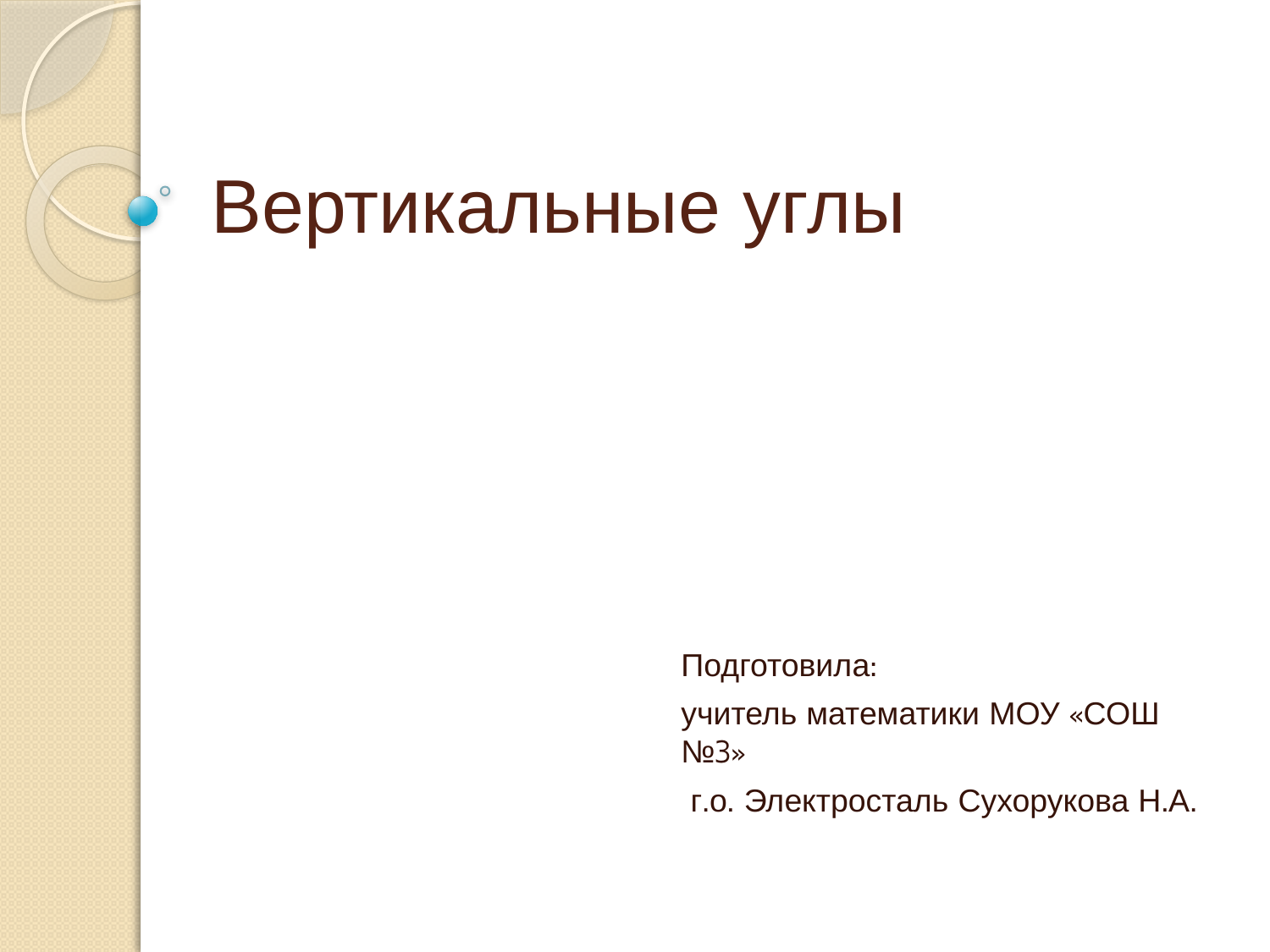

# Вертикальные углы
Подготовила:
учитель математики МОУ «СОШ №3»
 г.о. Электросталь Сухорукова Н.А.